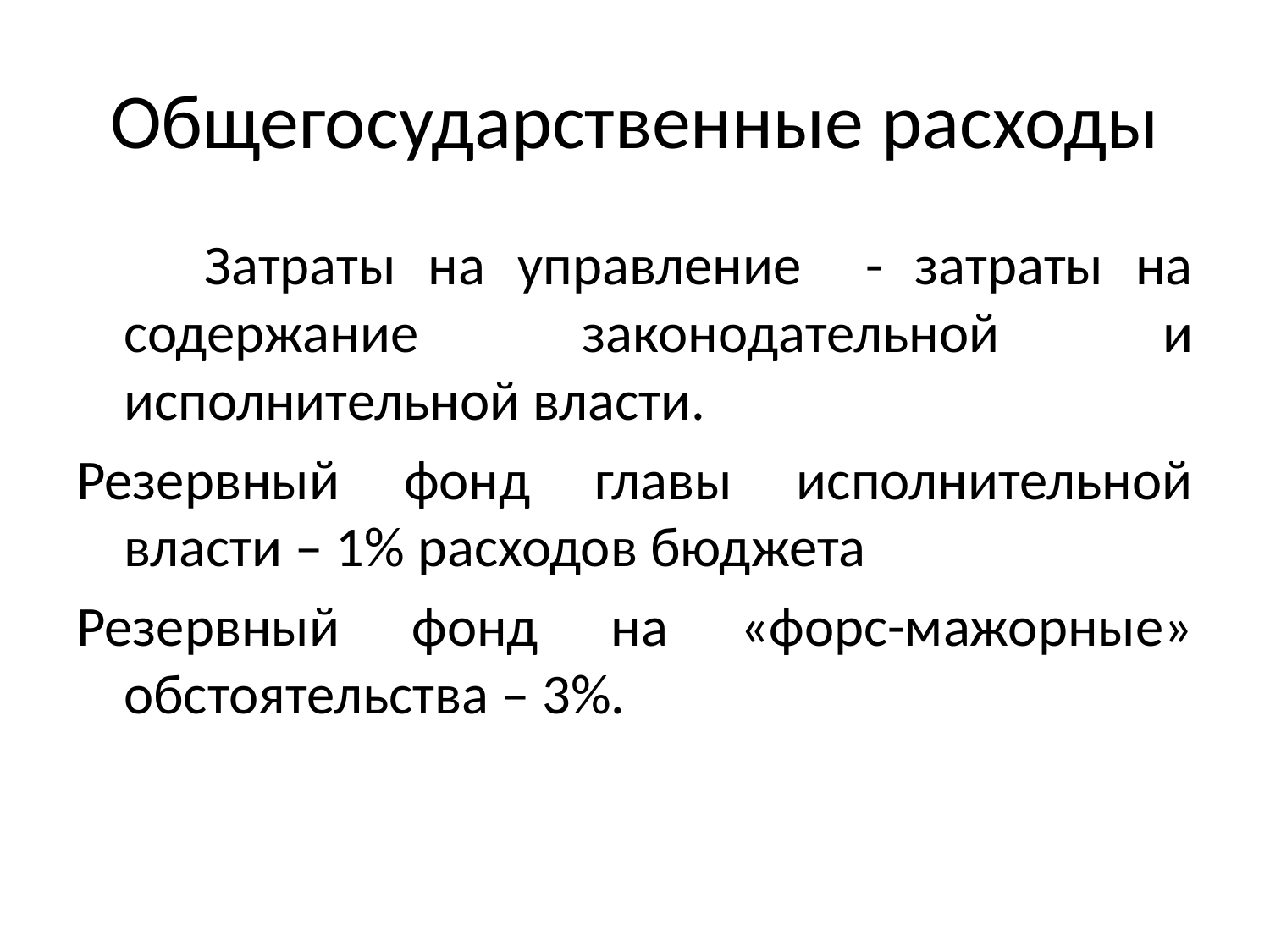

# Общегосударственные расходы
    Затраты на управление  - затраты на содержание законодательной и исполнительной власти.
Резервный фонд главы исполнительной власти – 1% расходов бюджета
Резервный фонд на «форс-мажорные» обстоятельства – 3%.